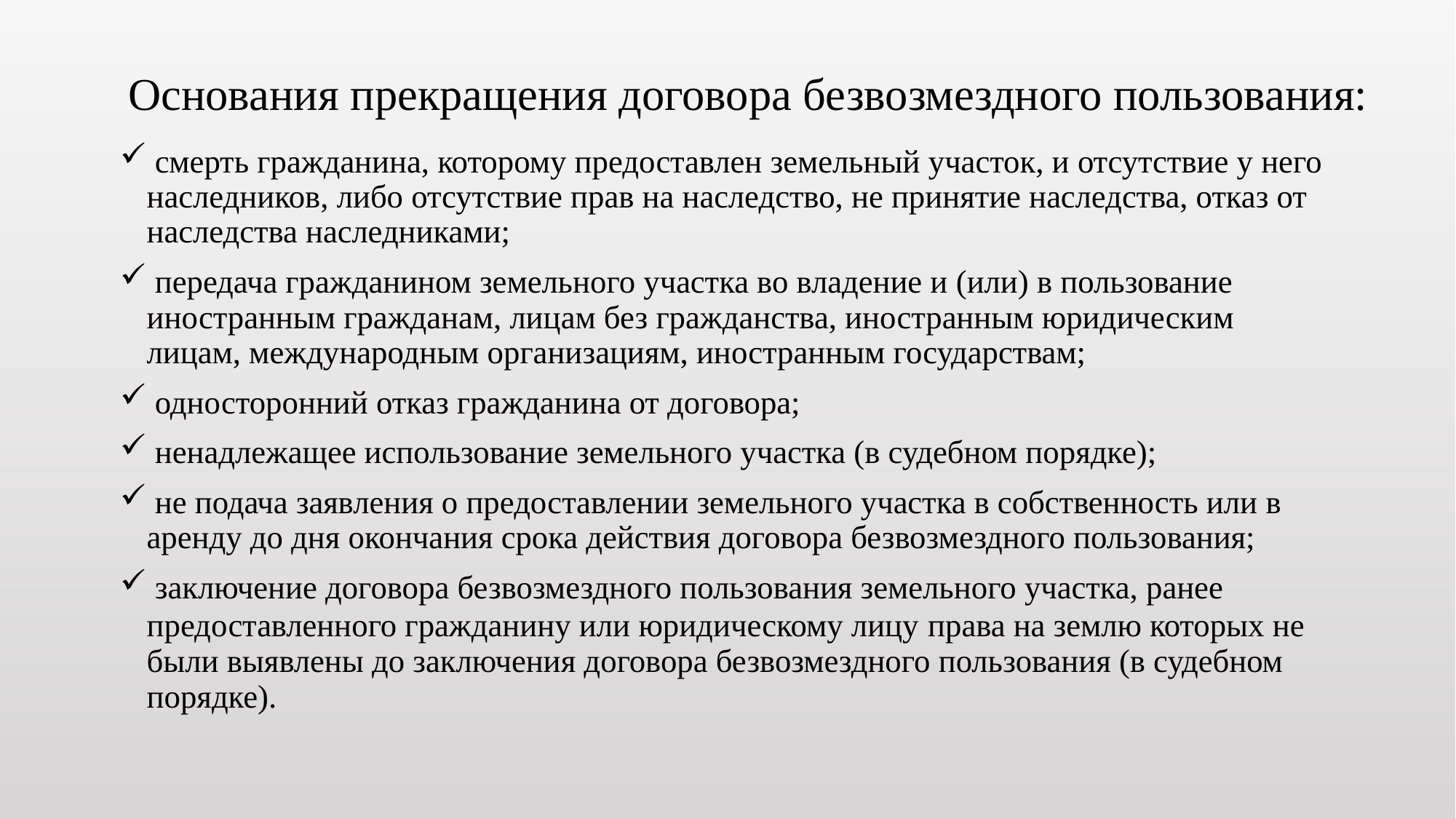

# Основания прекращения договора безвозмездного пользования:
 смерть гражданина, которому предоставлен земельный участок, и отсутствие у него наследников, либо отсутствие прав на наследство, не принятие наследства, отказ от наследства наследниками;
 передача гражданином земельного участка во владение и (или) в пользование иностранным гражданам, лицам без гражданства, иностранным юридическим лицам, международным организациям, иностранным государствам;
 односторонний отказ гражданина от договора;
 ненадлежащее использование земельного участка (в судебном порядке);
 не подача заявления о предоставлении земельного участка в собственность или в аренду до дня окончания срока действия договора безвозмездного пользования;
 заключение договора безвозмездного пользования земельного участка, ранее предоставленного гражданину или юридическому лицу права на землю которых не были выявлены до заключения договора безвозмездного пользования (в судебном порядке).